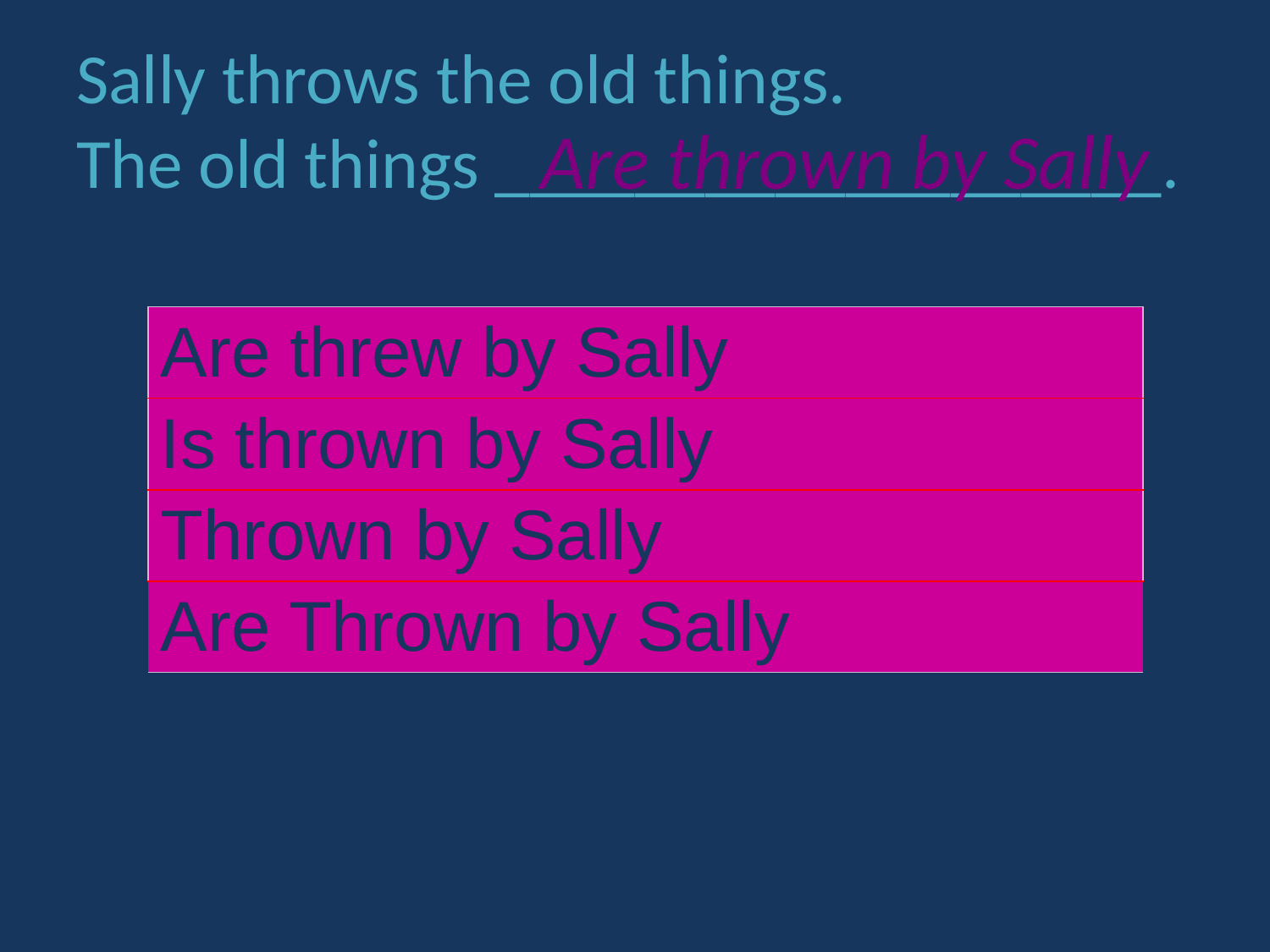

# Sally throws the old things. The old things ___________________.
Are thrown by Sally

| Are threw by Sally |
| --- |
| Is thrown by Sally |
| Thrown by Sally |
| Are Thrown by Sally |